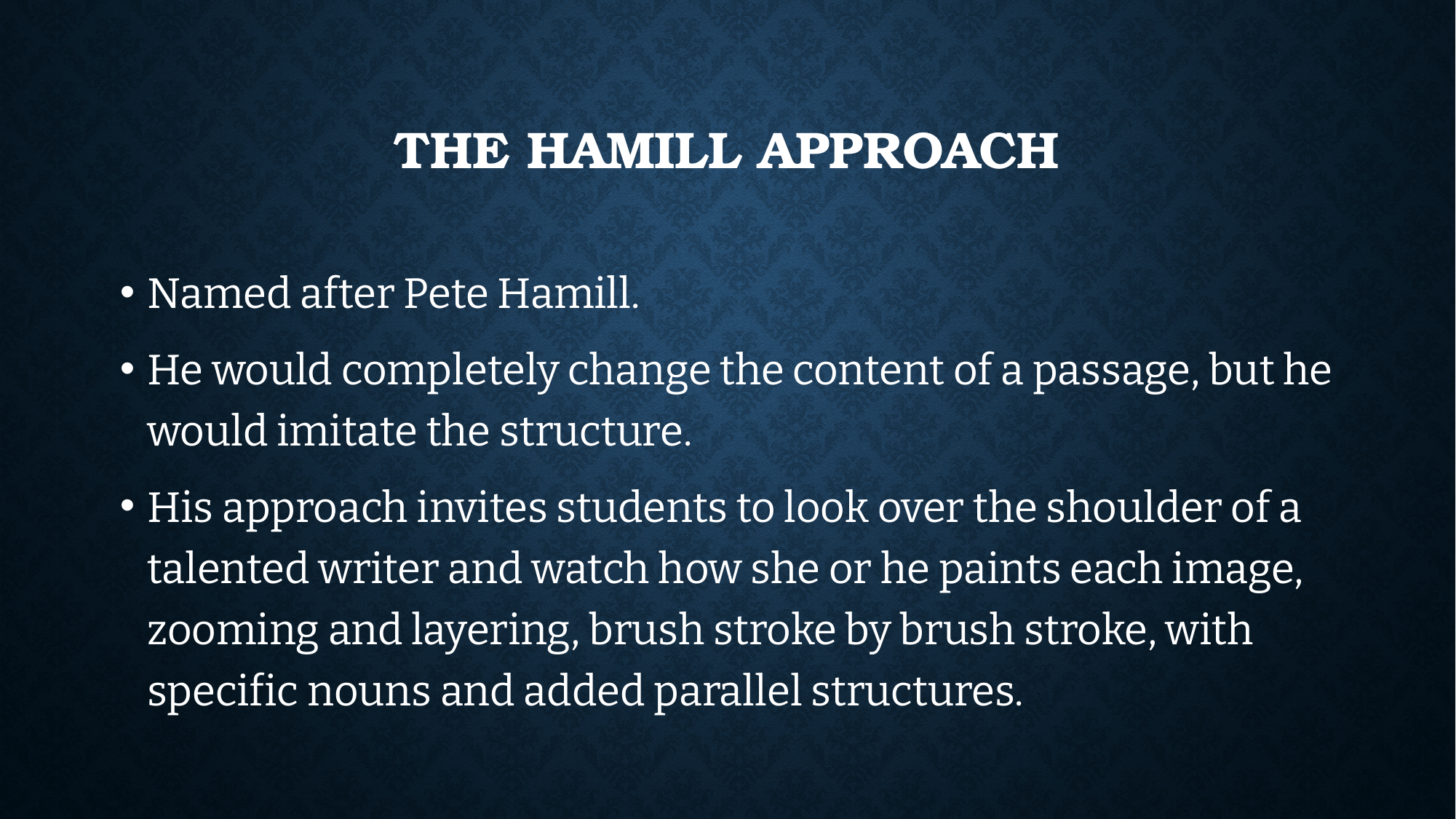

# The Hamill approach
Named after Pete Hamill.
He would completely change the content of a passage, but he would imitate the structure.
His approach invites students to look over the shoulder of a talented writer and watch how she or he paints each image, zooming and layering, brush stroke by brush stroke, with specific nouns and added parallel structures.